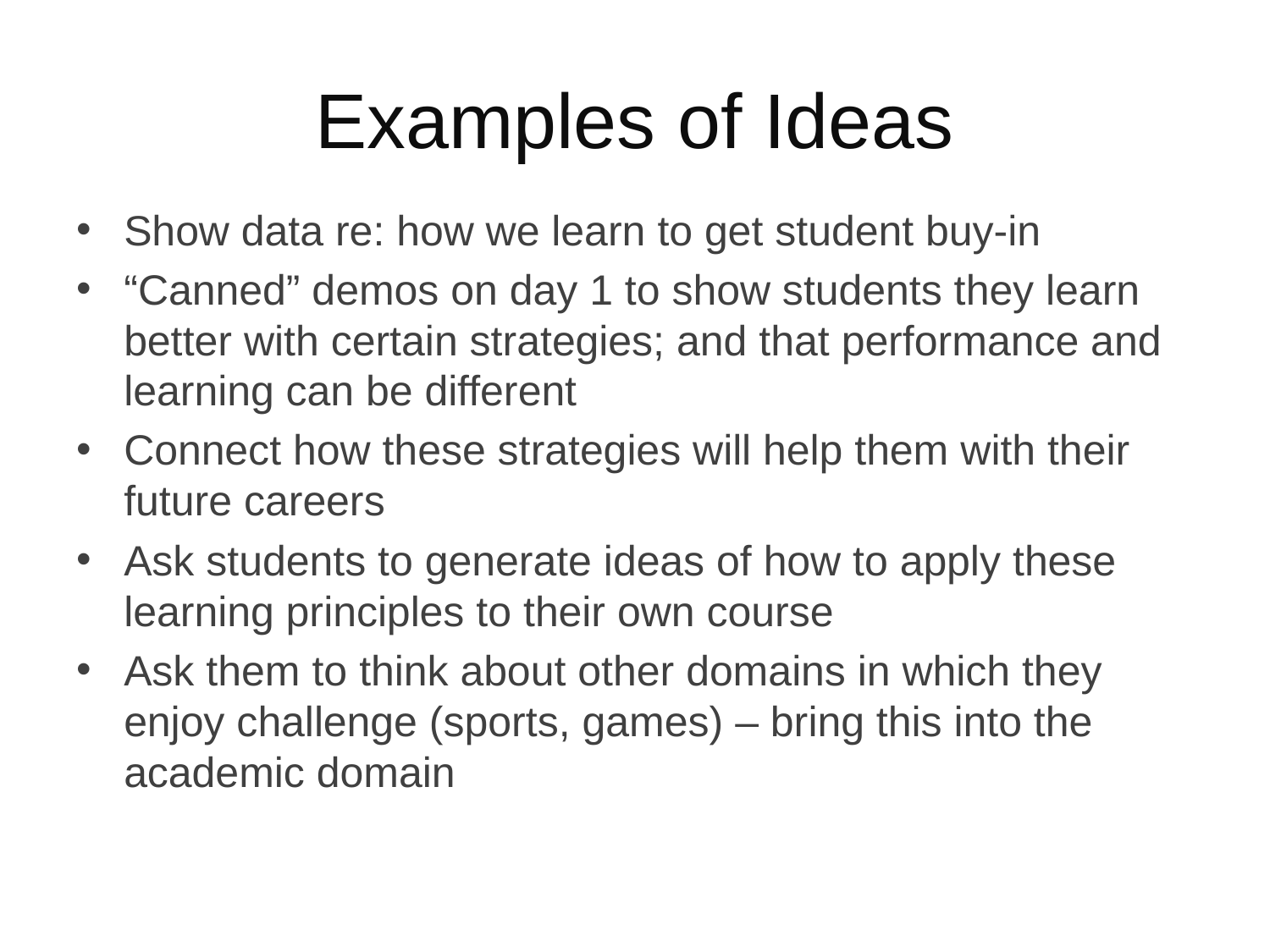

# Examples of Ideas
Show data re: how we learn to get student buy-in
“Canned” demos on day 1 to show students they learn better with certain strategies; and that performance and learning can be different
Connect how these strategies will help them with their future careers
Ask students to generate ideas of how to apply these learning principles to their own course
Ask them to think about other domains in which they enjoy challenge (sports, games) – bring this into the academic domain